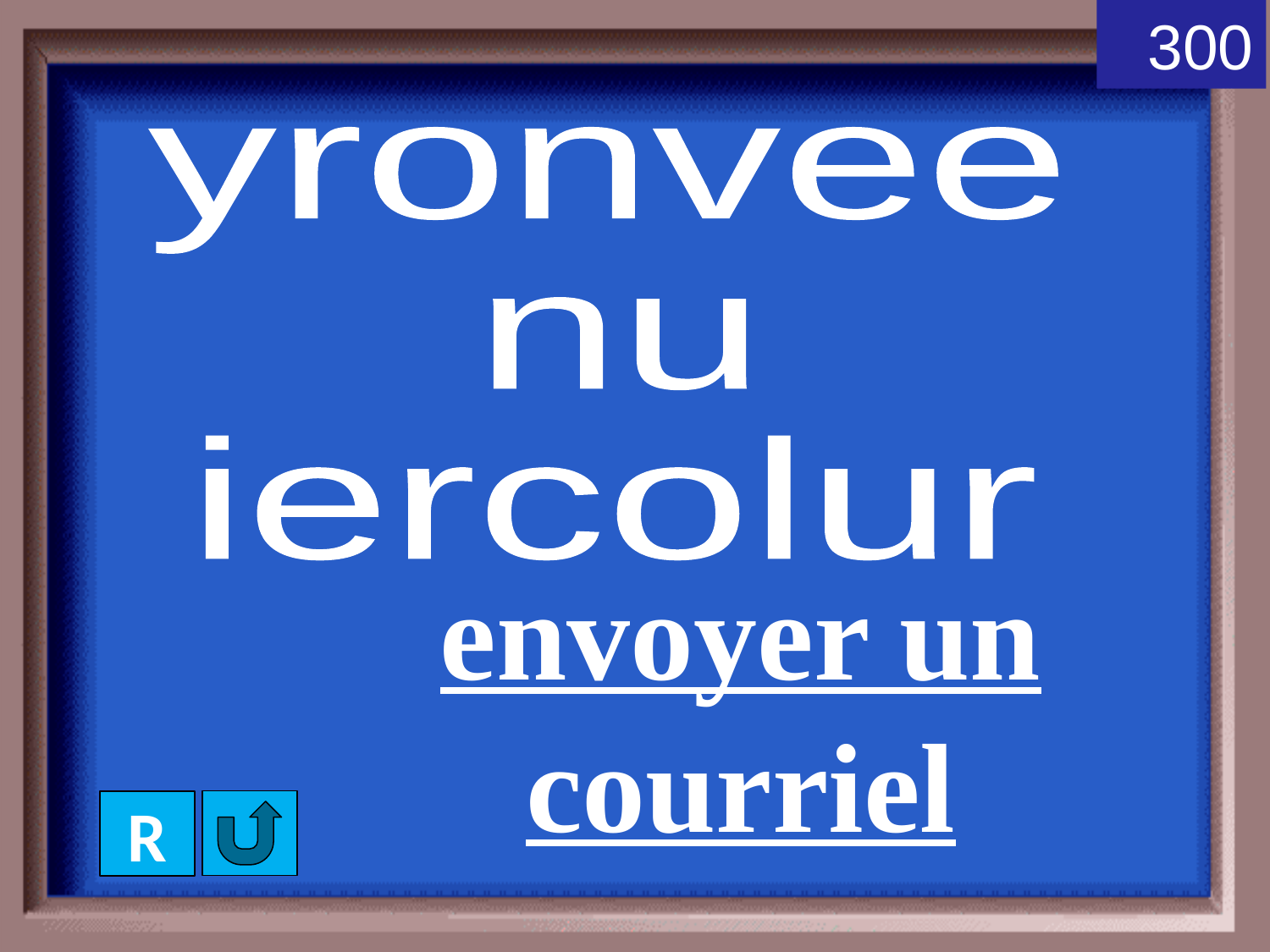

300
yronvee
nu
iercolur
envoyer un courriel

R